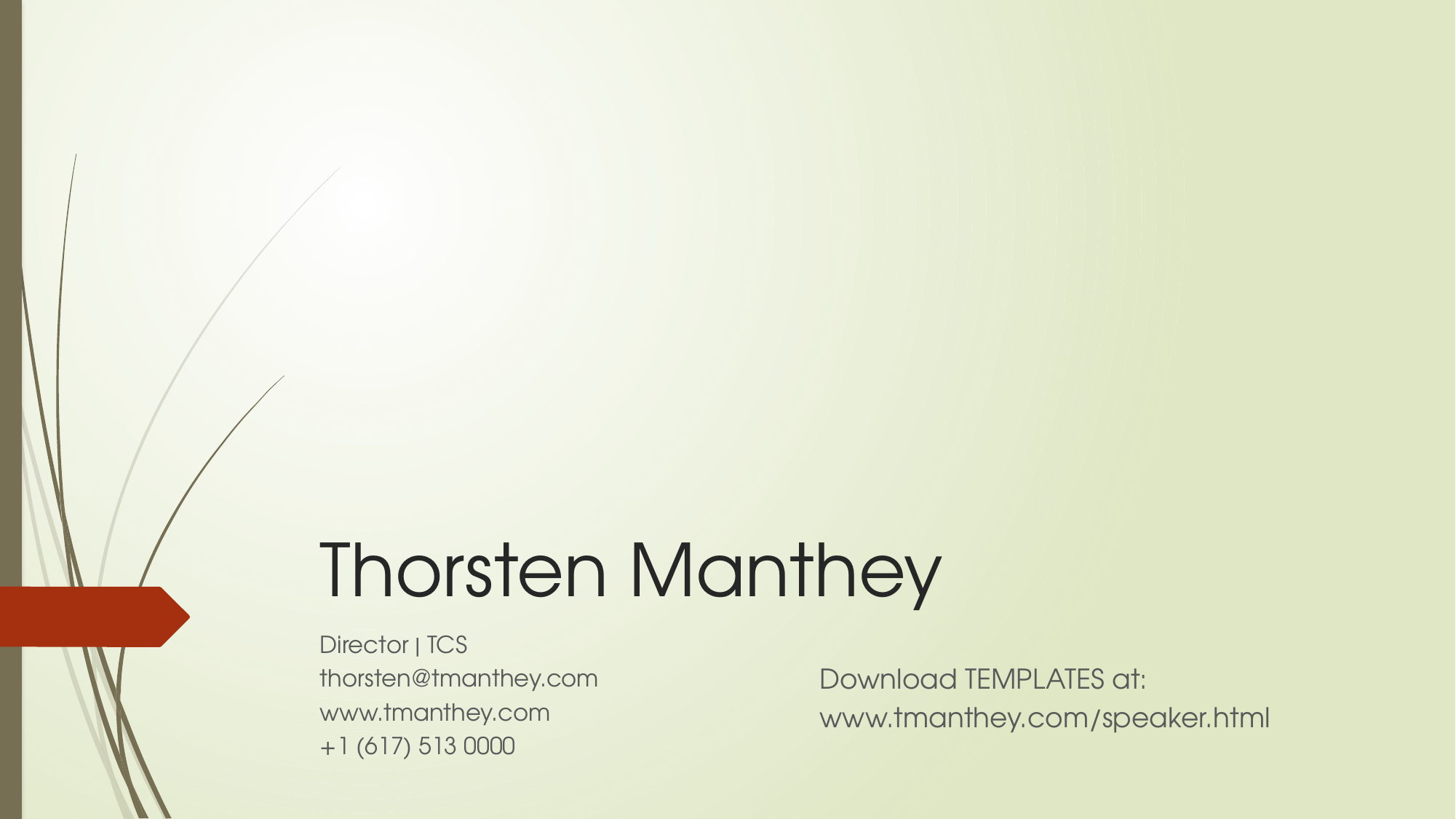

# Thorsten Manthey

Download TEMPLATES at:
www.tmanthey.com/speaker.html
Director | TCS
thorsten@tmanthey.com
www.tmanthey.com
+1 (617) 513 0000